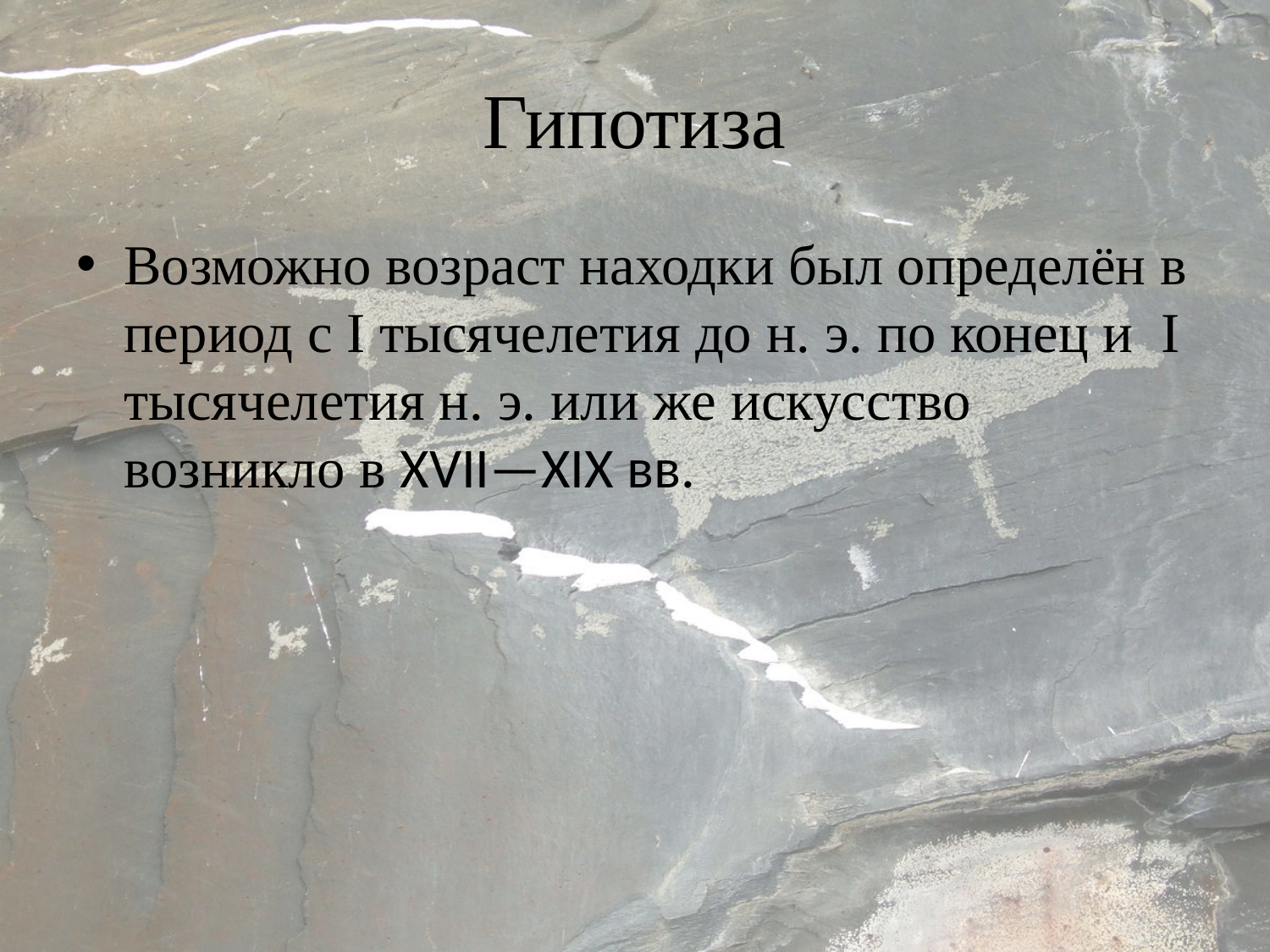

# Гипотиза
Возможно возраст находки был определён в период с I тысячелетия до н. э. по конец и  I тысячелетия н. э. или же искусство возникло в XVII—XIX вв.